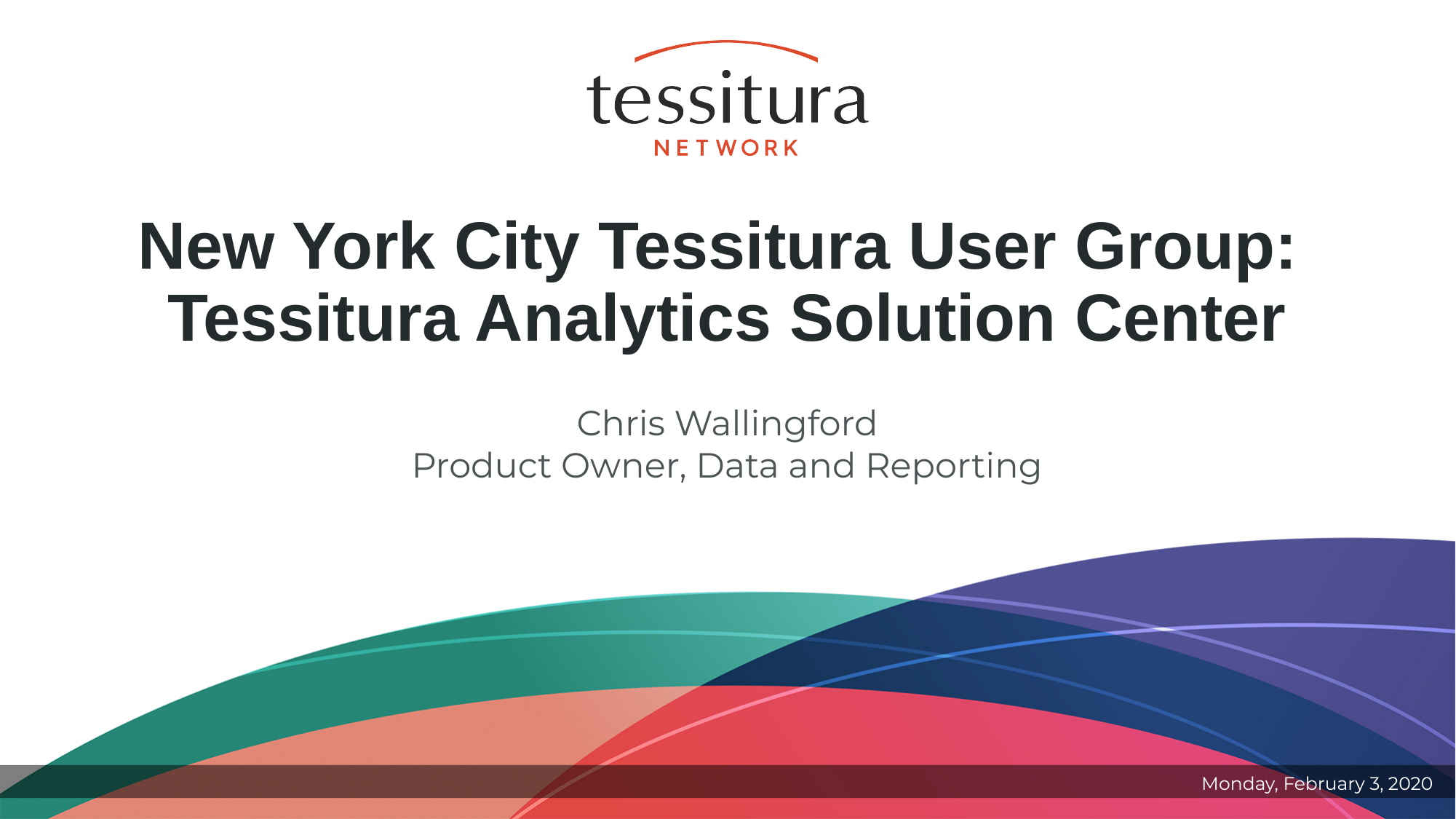

# New York City Tessitura User Group: Tessitura Analytics Solution Center
Chris Wallingford
Product Owner, Data and Reporting
Monday, February 3, 2020